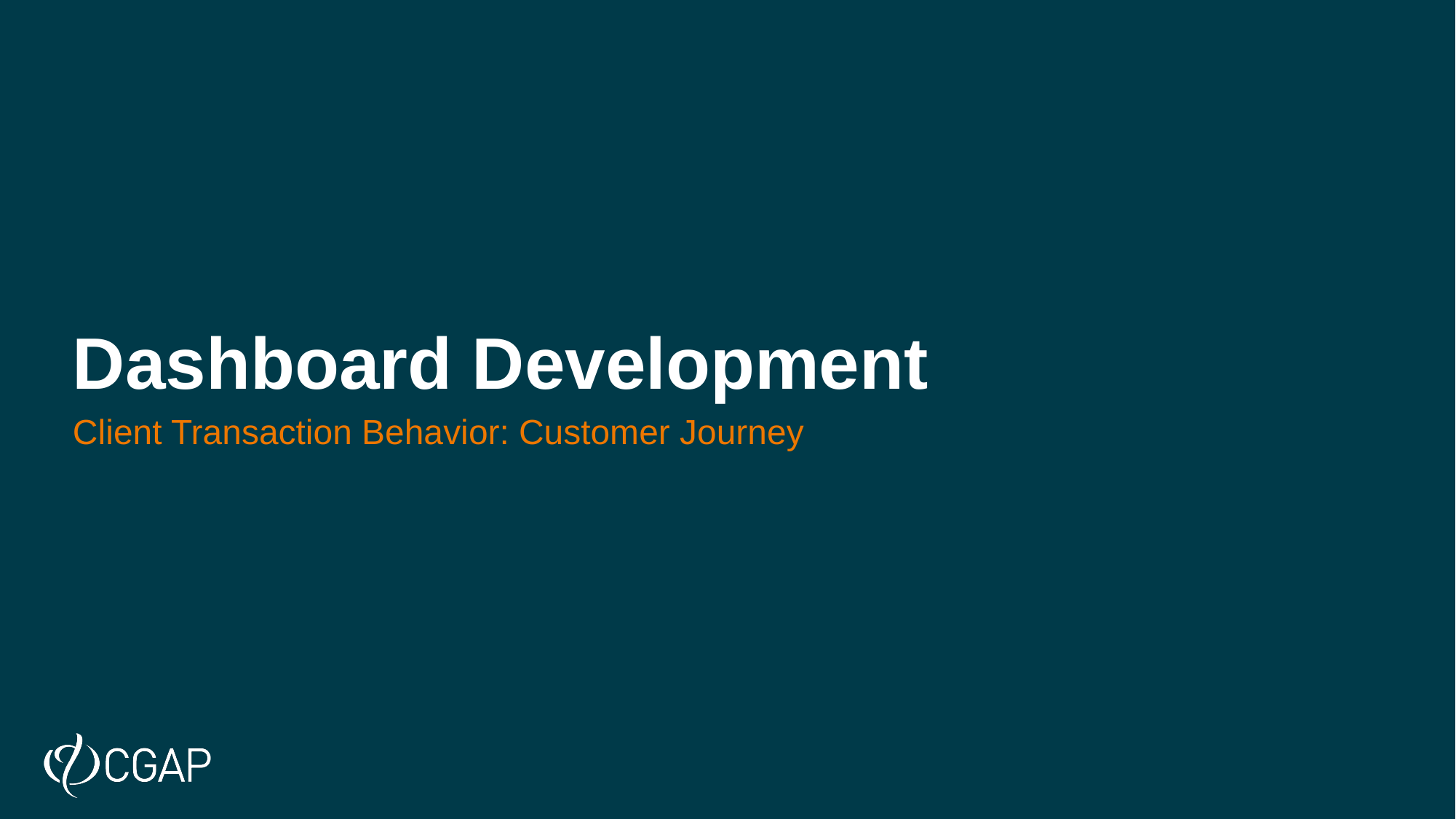

# Dashboard Development
Client Transaction Behavior: Customer Journey